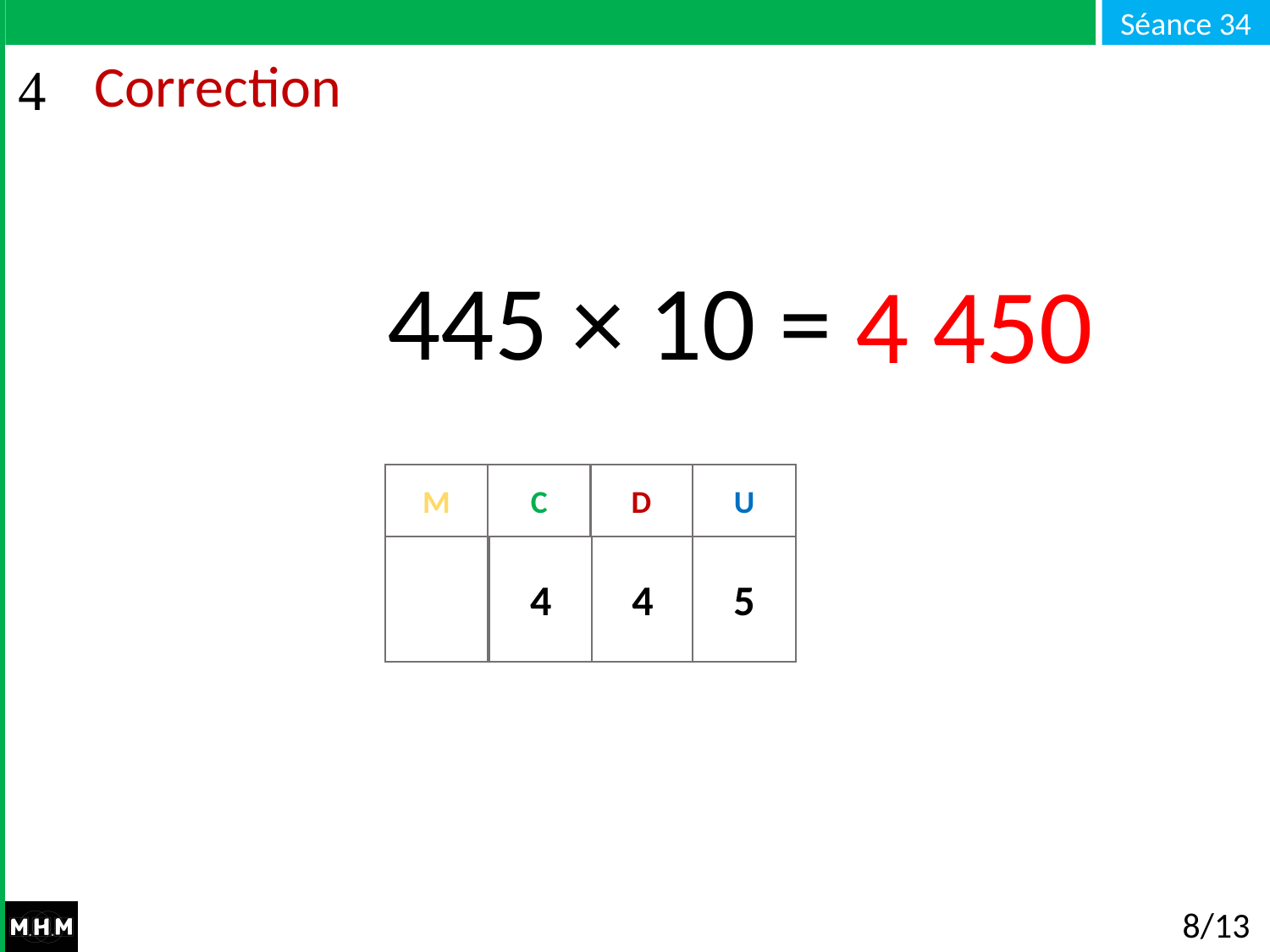

# Correction
445 × 10 =
4 450
M
C
D
U
4
4
5

0
8/13